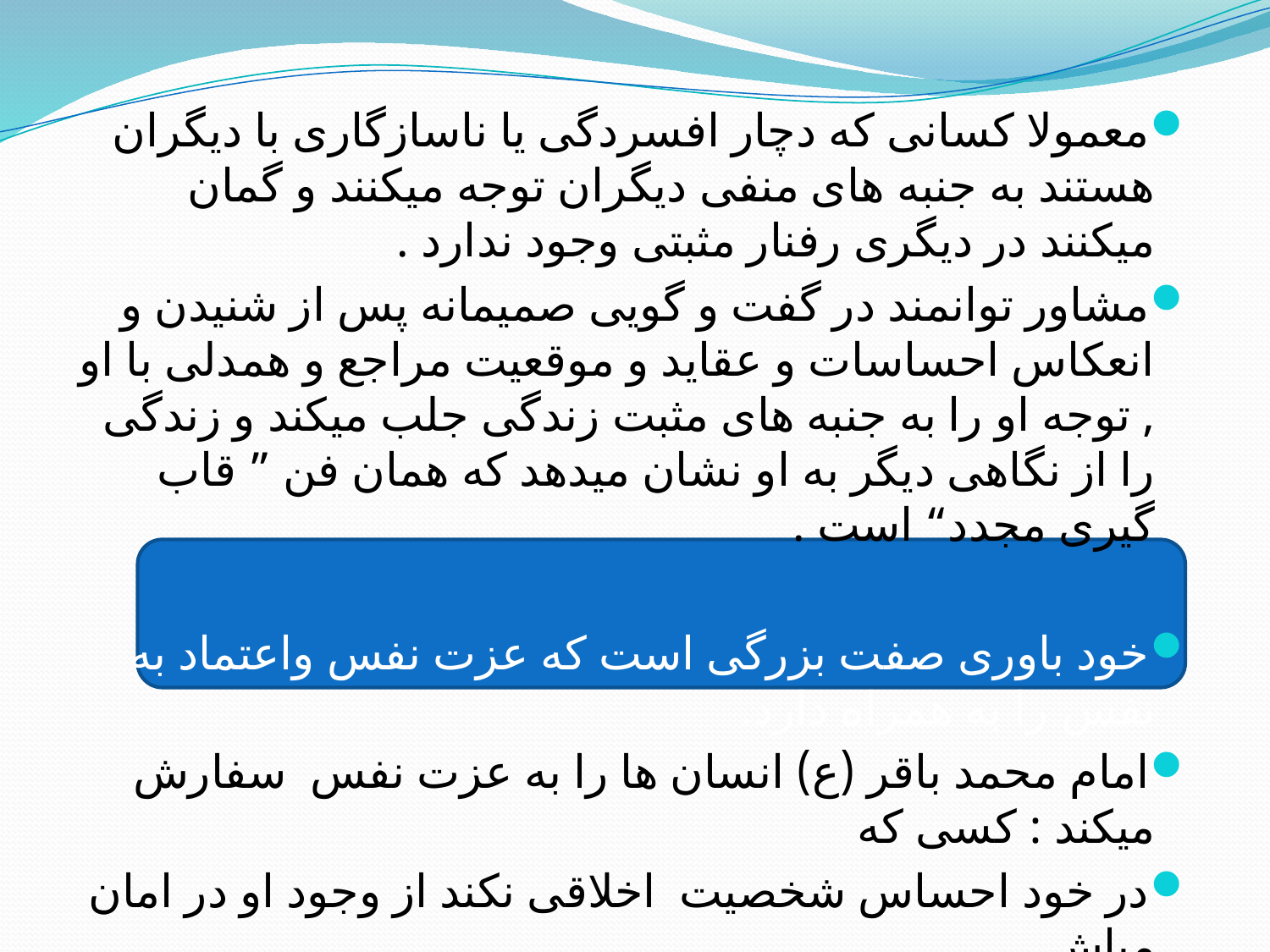

معمولا کسانی که دچار افسردگی یا ناسازگاری با دیگران هستند به جنبه های منفی دیگران توجه میکنند و گمان میکنند در دیگری رفنار مثبتی وجود ندارد .
مشاور توانمند در گفت و گویی صمیمانه پس از شنیدن و انعکاس احساسات و عقاید و موقعیت مراجع و همدلی با او , توجه او را به جنبه های مثبت زندگی جلب میکند و زندگی را از نگاهی دیگر به او نشان میدهد که همان فن ” قاب گیری مجدد“ است .

خود باوری صفت بزرگی است که عزت نفس واعتماد به نفس را به همراه دارد.
امام محمد باقر (ع) انسان ها را به عزت نفس  سفارش میکند : کسی که
در خود احساس شخصیت  اخلاقی نکند از وجود او در امان مباش.